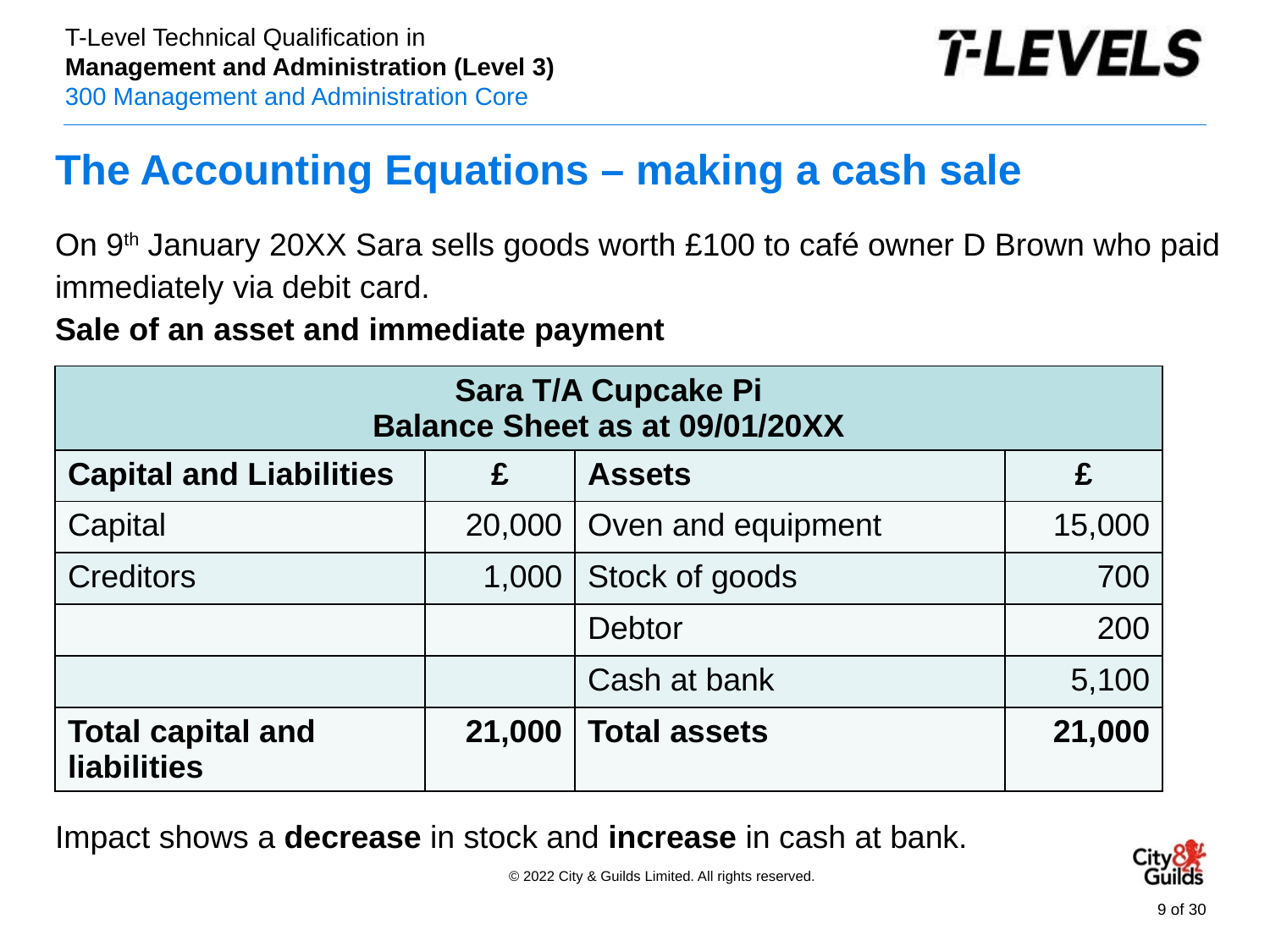

# The Accounting Equations – making a cash sale
On 9th January 20XX Sara sells goods worth £100 to café owner D Brown who paid immediately via debit card.
Sale of an asset and immediate payment

Impact shows a decrease in stock and increase in cash at bank.

| Sara T/A Cupcake Pi Balance Sheet as at 09/01/20XX |  |  |  |
| --- | --- | --- | --- |
| Capital and Liabilities | £ | Assets | £ |
| Capital | 20,000 | Oven and equipment | 15,000 |
| Creditors | 1,000 | Stock of goods | 700 |
|  |  | Debtor | 200 |
|  |  | Cash at bank | 5,100 |
| Total capital and liabilities | 21,000 | Total assets | 21,000 |